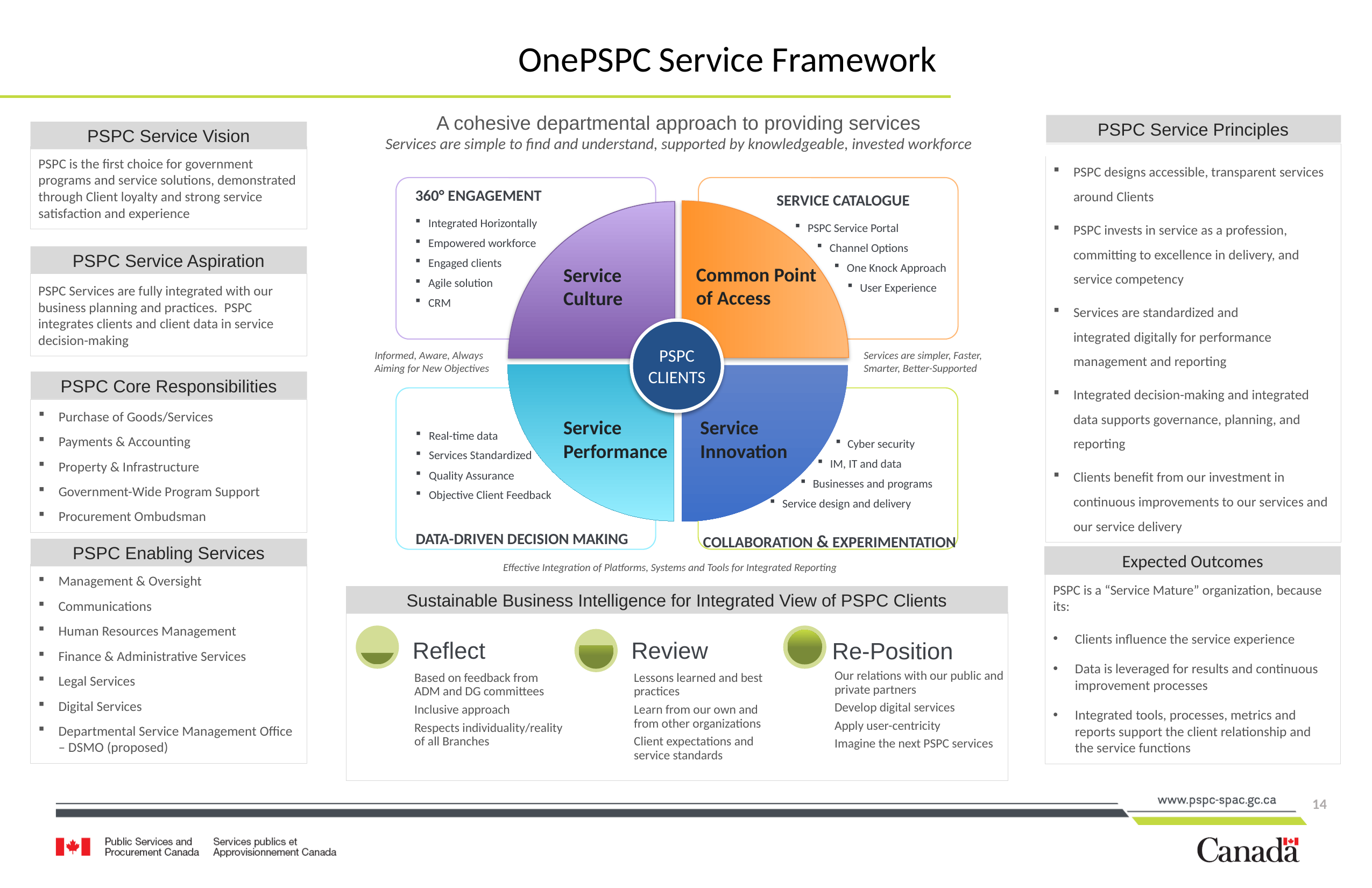

OnePSPC Service Framework
A cohesive departmental approach to providing services
Services are simple to find and understand, supported by knowledgeable, invested workforce
PSPC Service Principles
PSPC Service Vision
PSPC designs accessible, transparent services around Clients
PSPC invests in service as a profession, committing to excellence in delivery, and service competency
Services are standardized and integrated digitally for performance management and reporting
Integrated decision-making and integrated data supports governance, planning, and reporting
Clients benefit from our investment in continuous improvements to our services and our service delivery
PSPC is the first choice for government programs and service solutions, demonstrated through Client loyalty and strong service satisfaction and experience

360° ENGAGEMENT
Integrated Horizontally
Empowered workforce
Engaged clients
Agile solution
CRM
SERVICE CATALOGUE
PSPC Service Portal
Channel Options
One Knock Approach
User Experience
PSPC Service Aspiration
Common Point
of Access
Service
Culture
PSPC Services are fully integrated with our business planning and practices.  PSPC integrates clients and client data in service decision-making
PSPC
CLIENTS
Informed, Aware, Always Aiming for New Objectives
Services are simpler, Faster, Smarter, Better-Supported
PSPC Core Responsibilities

Purchase of Goods/Services
Payments & Accounting
Property & Infrastructure
Government-Wide Program Support
Procurement Ombudsman
Service Performance
Service
Innovation
Real-time data
Services Standardized
Quality Assurance
Objective Client Feedback

DATA-DRIVEN DECISION MAKING
Cyber security
IM, IT and data
Businesses and programs
Service design and delivery

COLLABORATION & EXPERIMENTATION
PSPC Enabling Services
Expected Outcomes
PSPC is a “Service Mature” organization, because its:

Clients influence the service experience
Data is leveraged for results and continuous improvement processes
Integrated tools, processes, metrics and reports support the client relationship and the service functions
Effective Integration of Platforms, Systems and Tools for Integrated Reporting
Management & Oversight
Communications
Human Resources Management
Finance & Administrative Services
Legal Services
Digital Services
Departmental Service Management Office – DSMO (proposed)
Sustainable Business Intelligence for Integrated View of PSPC Clients

Reflect
Review

Re-Position

Our relations with our public and private partners
Develop digital services
Apply user-centricity
Imagine the next PSPC services
Based on feedback from
ADM and DG committees
Inclusive approach
Respects individuality/reality
of all Branches
Lessons learned and best practices
Learn from our own and from other organizations
Client expectations and service standards